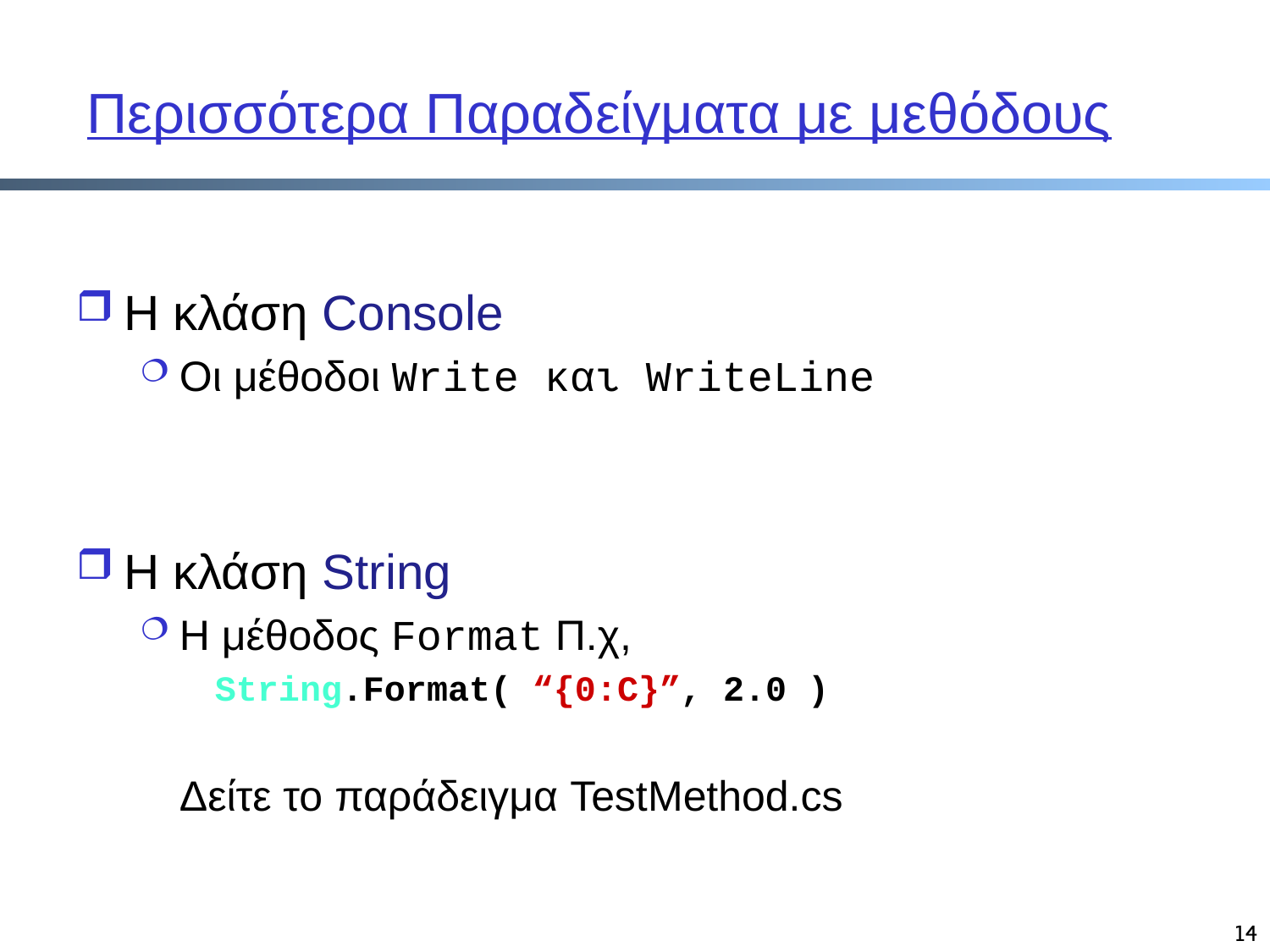

# Περισσότερα Παραδείγματα με μεθόδους
Η κλάση Console
Οι μέθοδοι Write και WriteLine

Η κλάση String
Η μέθοδος Format Π.χ,
   String.Format( “{0:C}”, 2.0 )
Δείτε το παράδειγμα TestMethod.cs
14